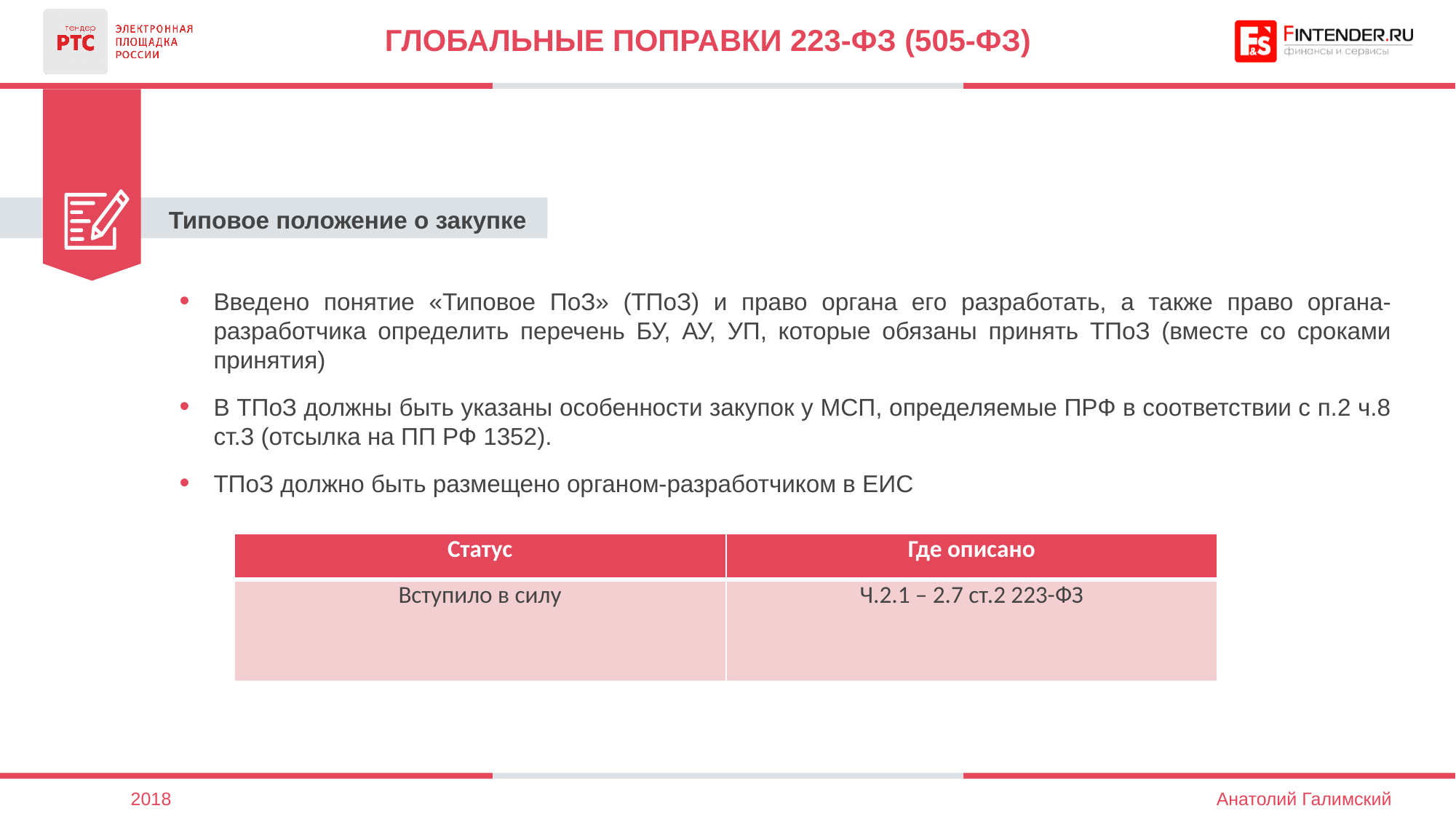

# ГЛОБАЛЬНЫЕ ПОПРАВКИ 223-фз (505-фз)

Типовое положение о закупке
Введено понятие «Типовое ПоЗ» (ТПоЗ) и право органа его разработать, а также право органа-разработчика определить перечень БУ, АУ, УП, которые обязаны принять ТПоЗ (вместе со сроками принятия)
В ТПоЗ должны быть указаны особенности закупок у МСП, определяемые ПРФ в соответствии с п.2 ч.8 ст.3 (отсылка на ПП РФ 1352).
ТПоЗ должно быть размещено органом-разработчиком в ЕИС

| Статус | Где описано |
| --- | --- |
| Вступило в силу | Ч.2.1 – 2.7 ст.2 223-ФЗ |
2018
Анатолий Галимский